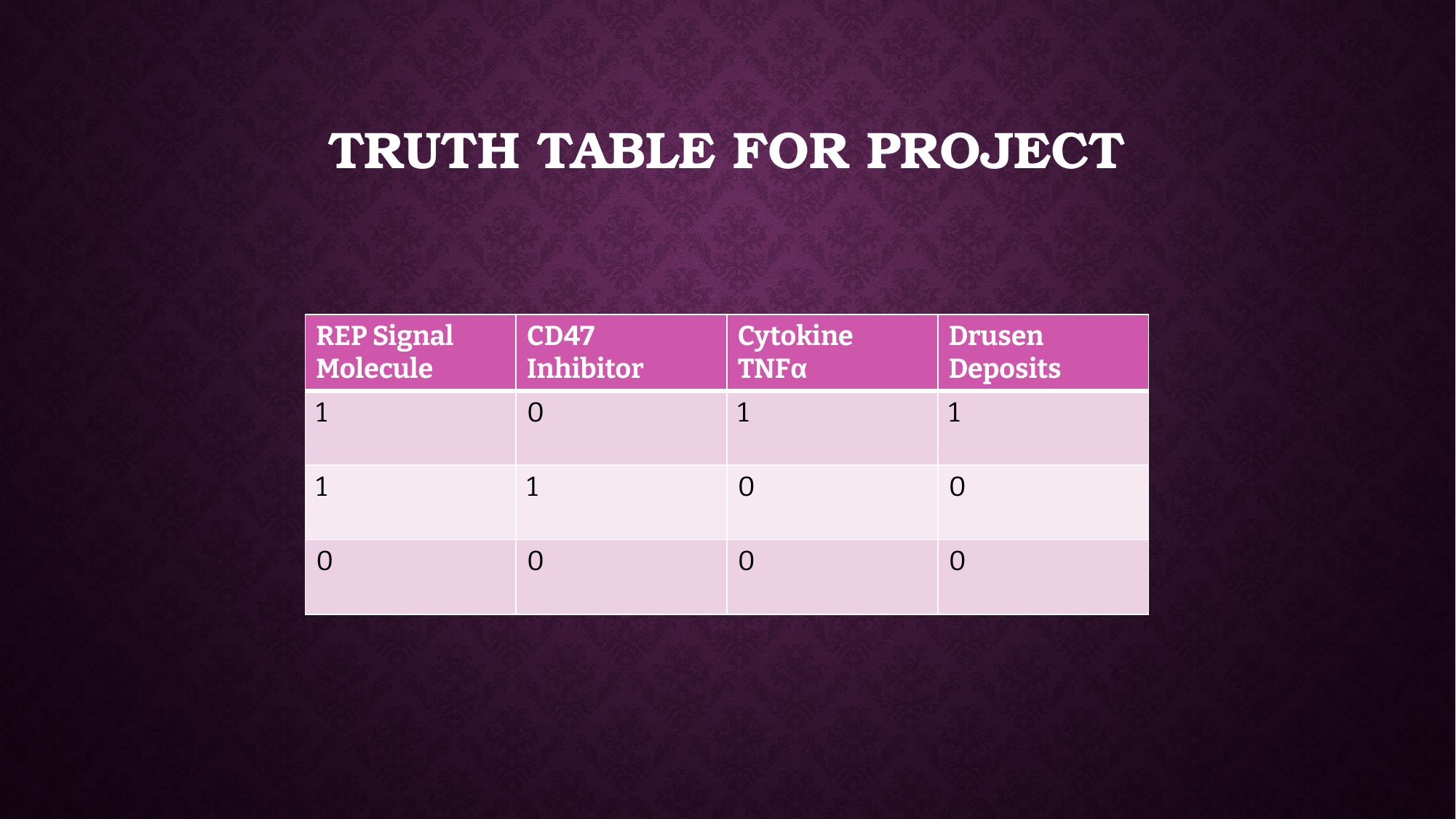

# Truth Table for project
| REP Signal Molecule | CD47 Inhibitor | Cytokine TNFα | Drusen Deposits |
| --- | --- | --- | --- |
| 1 | 0 | 1 | 1 |
| 1 | 1 | 0 | 0 |
| 0 | 0 | 0 | 0 |